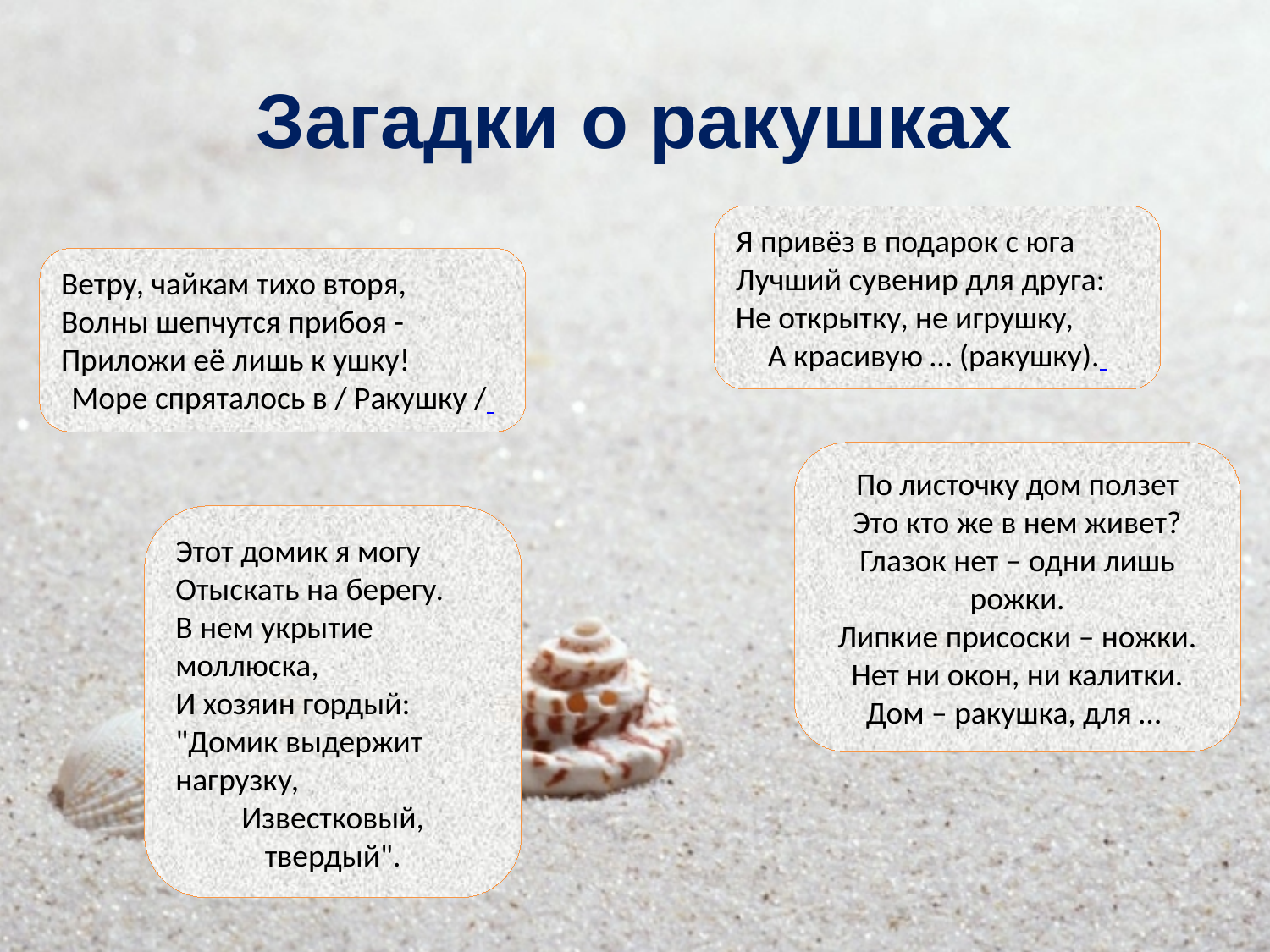

Загадки о ракушках
Я привёз в подарок с юга
Лучший сувенир для друга:
Не открытку, не игрушку,
А красивую … (ракушку).
Ветру, чайкам тихо вторя,
Волны шепчутся прибоя -
Приложи её лишь к ушку!
Море спряталось в / Ракушку /
По листочку дом ползет
Это кто же в нем живет?
Глазок нет – одни лишь рожки.
Липкие присоски – ножки.
Нет ни окон, ни калитки.
Дом – ракушка, для …
Этот домик я могу
Отыскать на берегу.
В нем укрытие моллюска,
И хозяин гордый:
"Домик выдержит нагрузку,
Известковый, твердый".